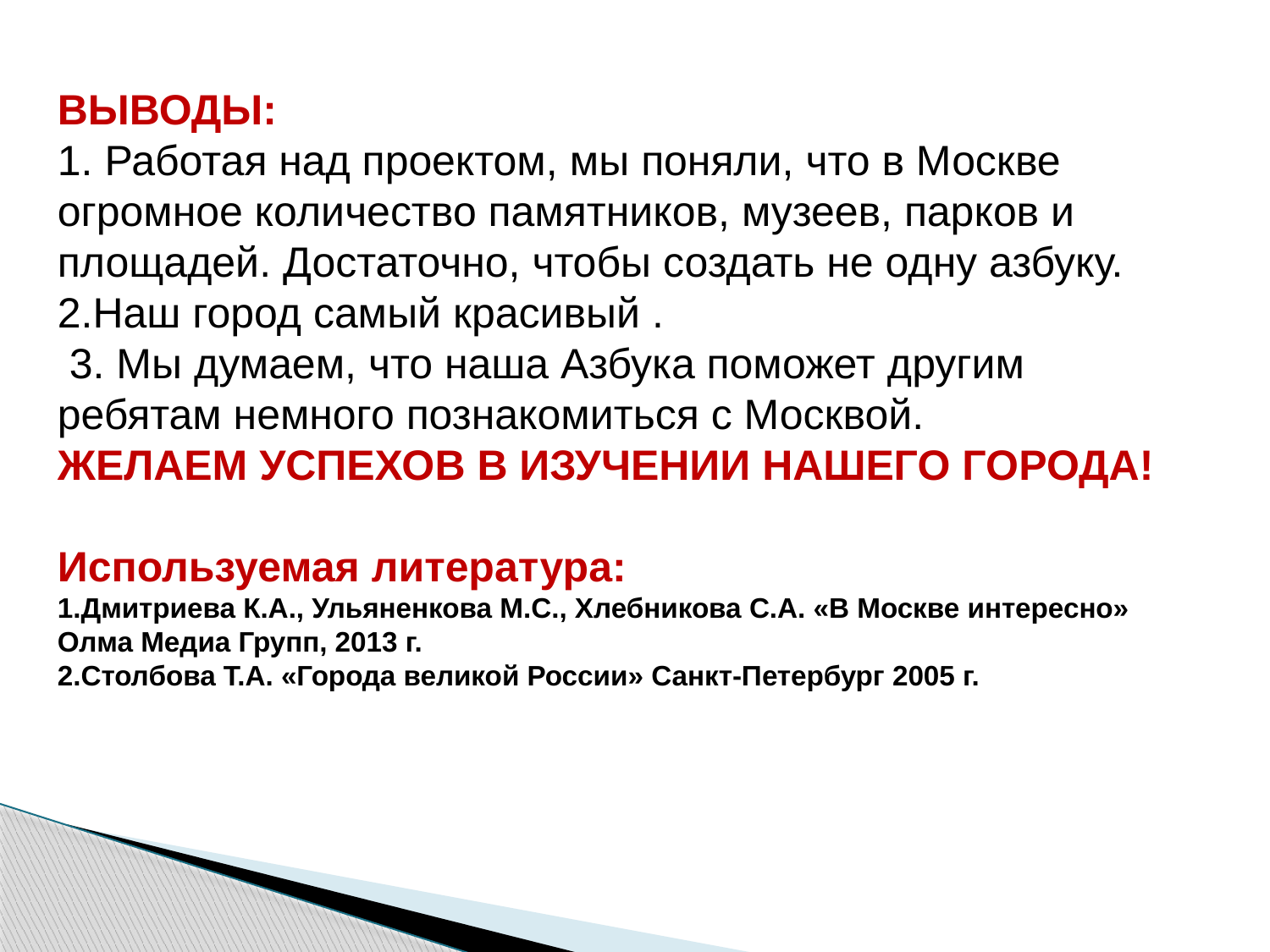

ВЫВОДЫ:
1. Работая над проектом, мы поняли, что в Москве огромное количество памятников, музеев, парков и площадей. Достаточно, чтобы создать не одну азбуку.
2.Наш город самый красивый .
 3. Мы думаем, что наша Азбука поможет другим ребятам немного познакомиться с Москвой.
ЖЕЛАЕМ УСПЕХОВ В ИЗУЧЕНИИ НАШЕГО ГОРОДА!

Используемая литература:
1.Дмитриева К.А., Ульяненкова М.С., Хлебникова С.А. «В Москве интересно» Олма Медиа Групп, 2013 г.
2.Столбова Т.А. «Города великой России» Санкт-Петербург 2005 г.